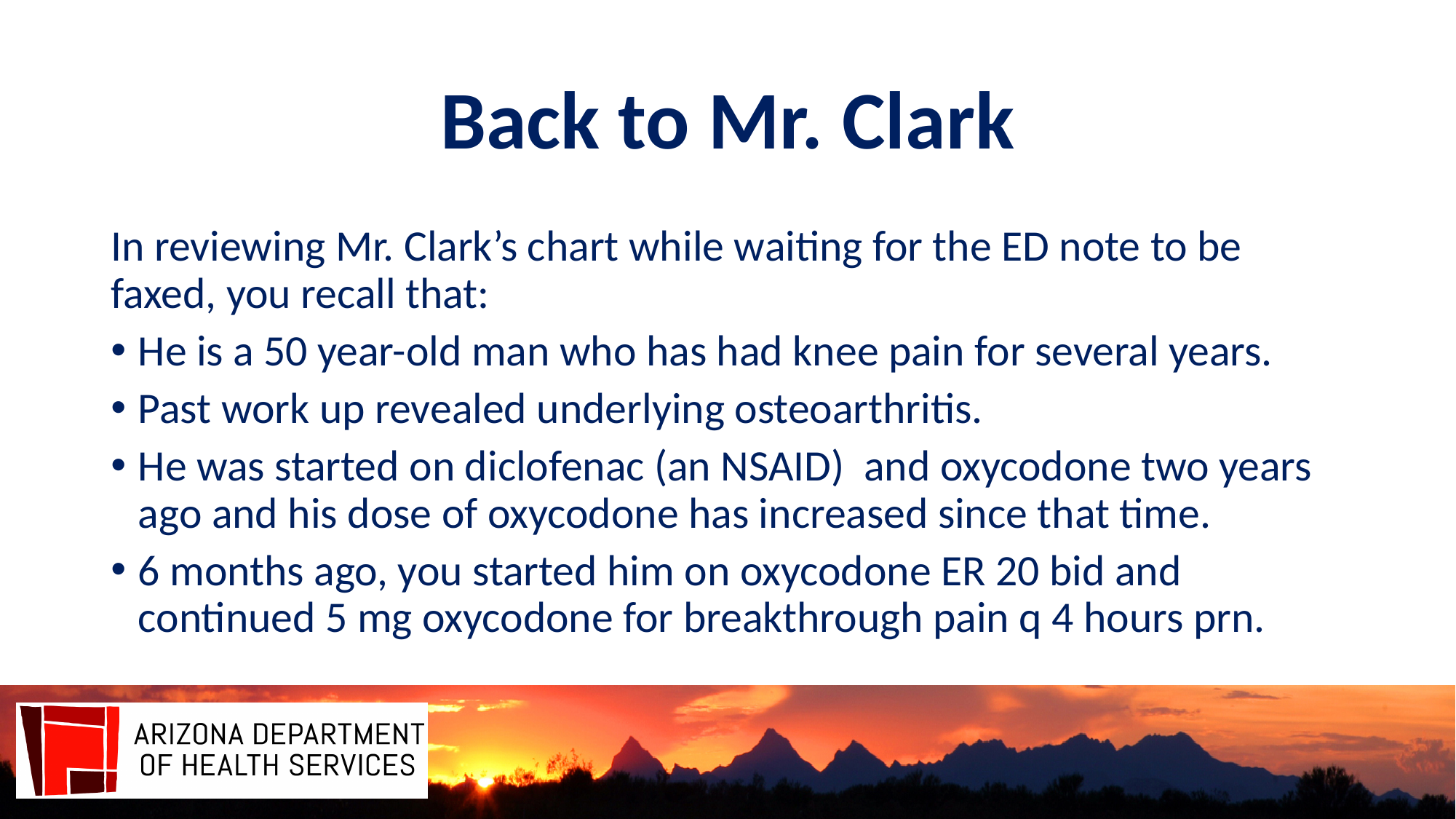

# Back to Mr. Clark
In reviewing Mr. Clark’s chart while waiting for the ED note to be faxed, you recall that:
He is a 50 year-old man who has had knee pain for several years.
Past work up revealed underlying osteoarthritis.
He was started on diclofenac (an NSAID)  and oxycodone two years ago and his dose of oxycodone has increased since that time.
6 months ago, you started him on oxycodone ER 20 bid and continued 5 mg oxycodone for breakthrough pain q 4 hours prn.